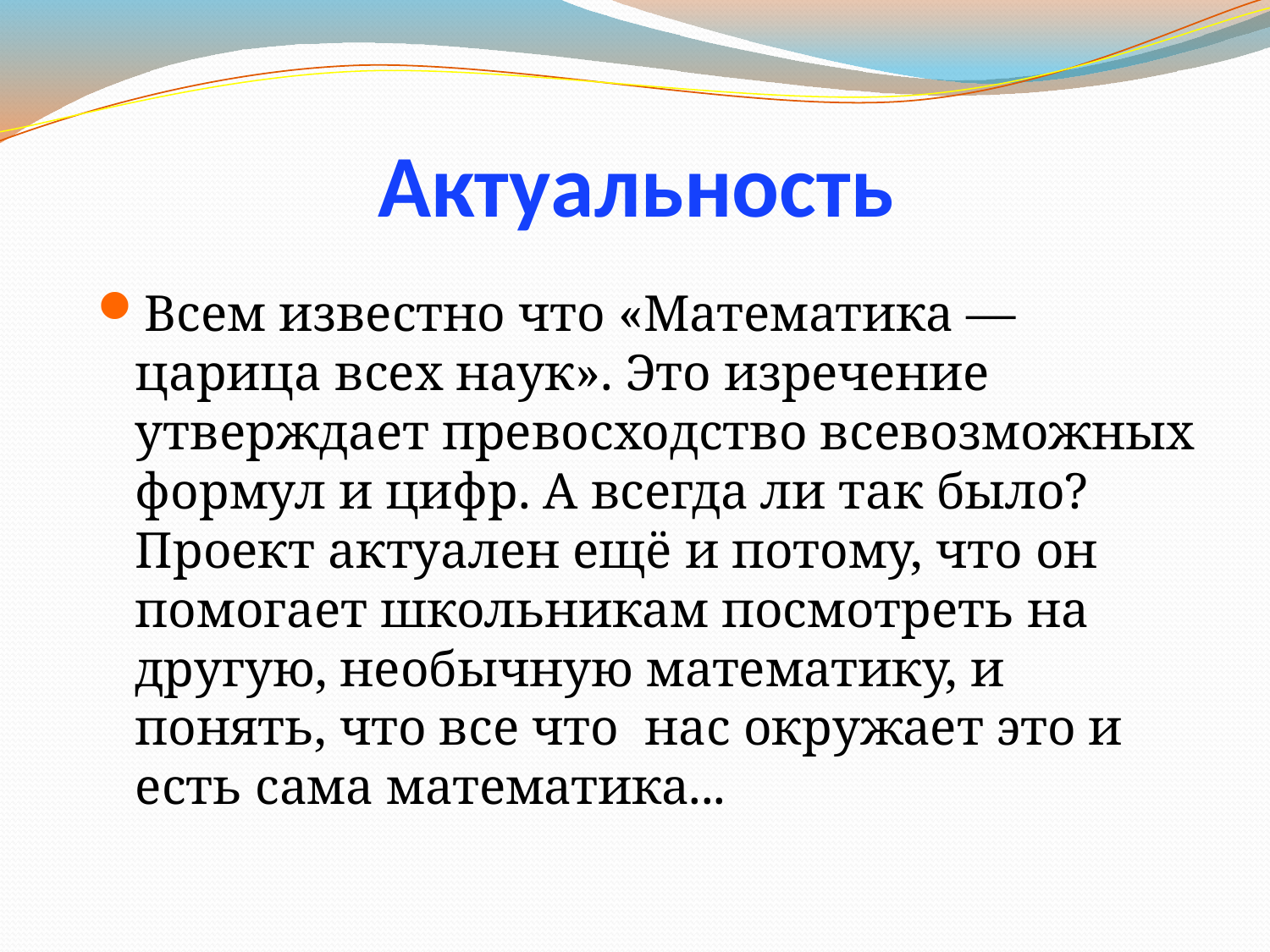

# Актуальность
Всем известно что «Математика — царица всех наук». Это изречение утверждает превосходство всевозможных формул и цифр. А всегда ли так было? Проект актуален ещё и потому, что он помогает школьникам посмотреть на другую, необычную математику, и понять, что все что  нас окружает это и есть сама математика...